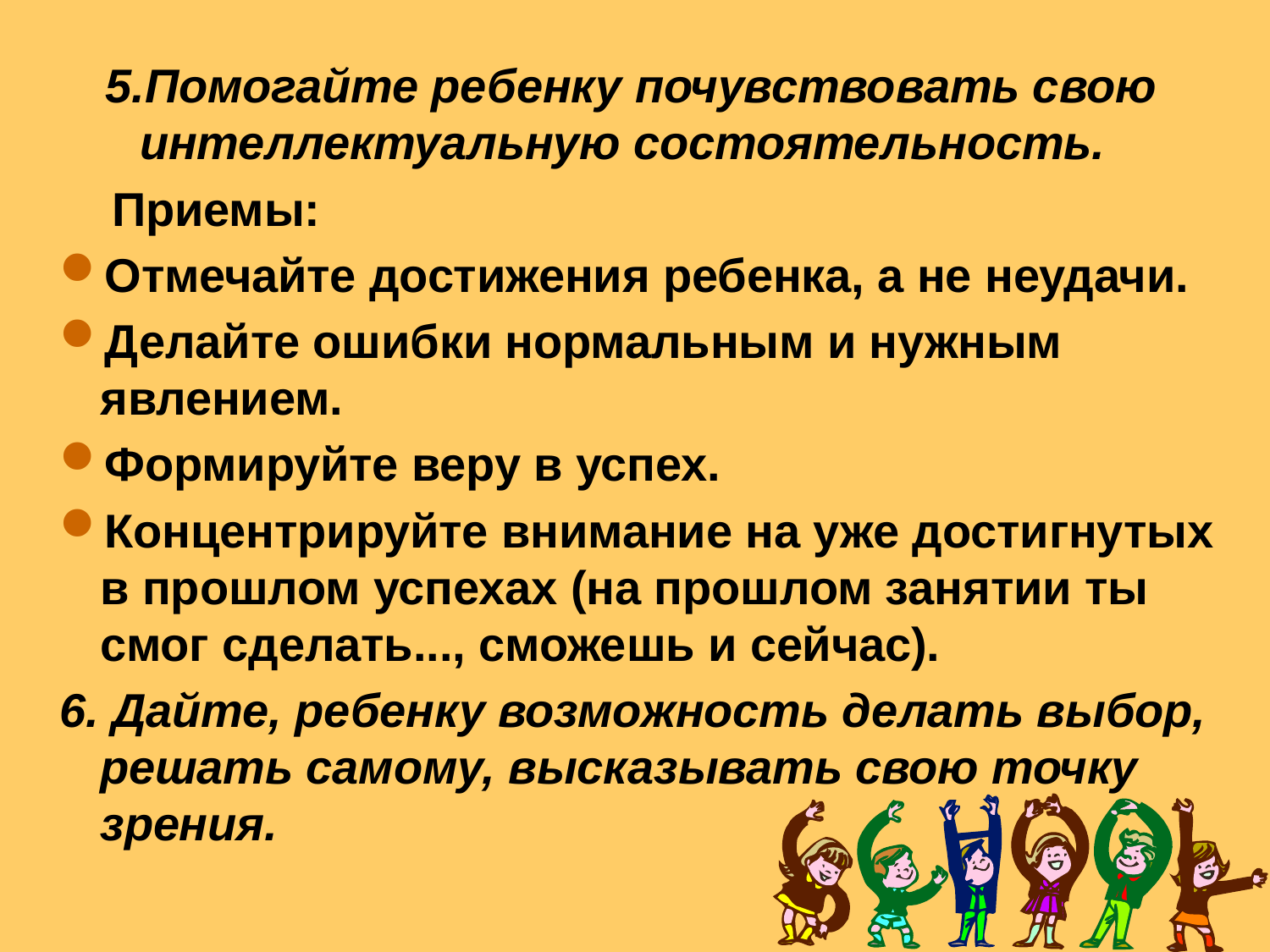

5.Помогайте ребенку почувствовать свою интеллектуальную состоятельность.
    Приемы:
Отмечайте достижения ребенка, а не неудачи.
Делайте ошибки нормальным и нужным явлением.
Формируйте веру в успех.
Концентрируйте внимание на уже достигнутых в прошлом успехах (на прошлом занятии ты смог сделать..., сможешь и сейчас).
6. Дайте, ребенку возможность делать выбор, решать самому, высказывать свою точку зрения.